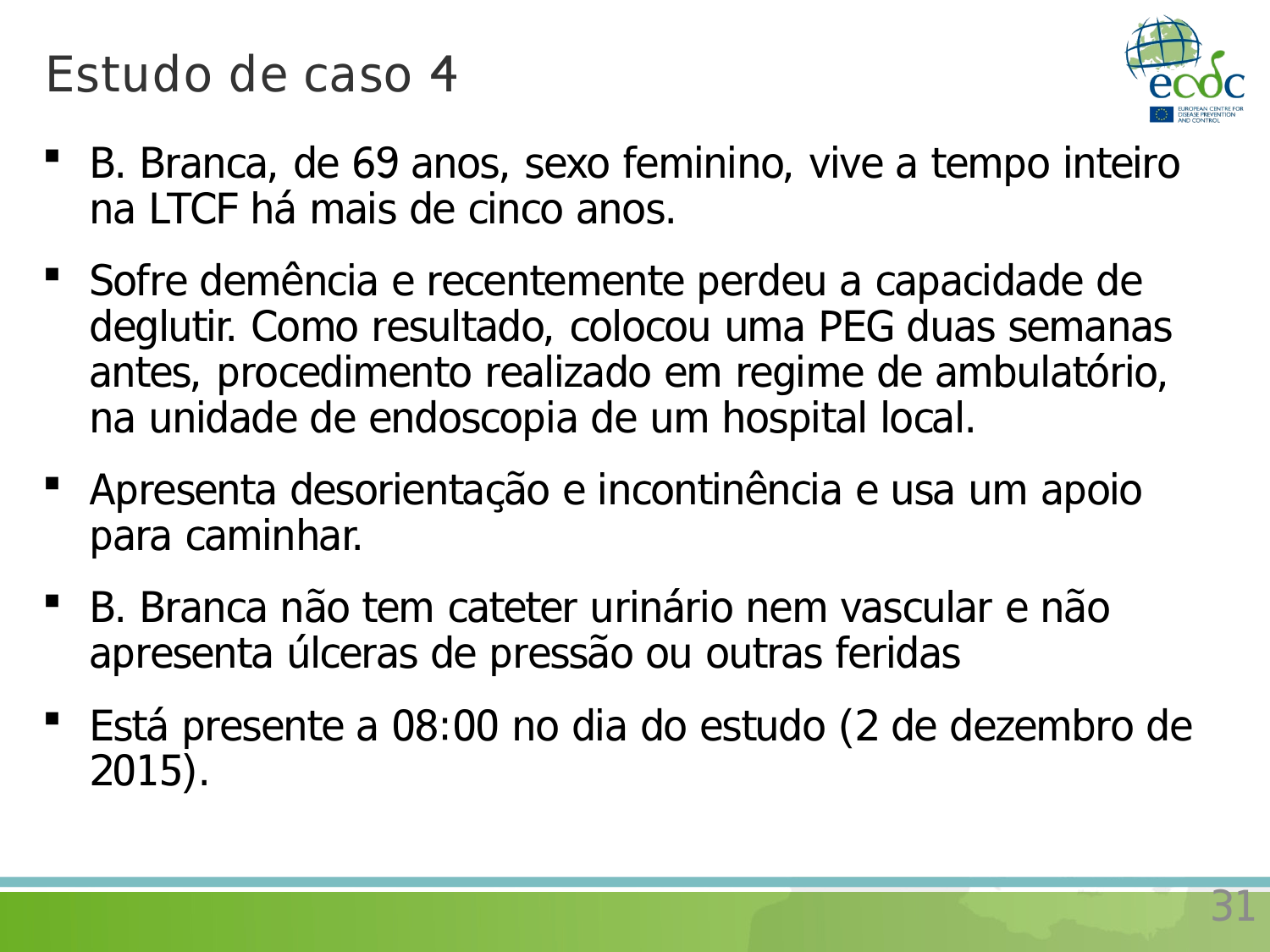

# Estudo de caso 4
B. Branca, de 69 anos, sexo feminino, vive a tempo inteiro na LTCF há mais de cinco anos.
Sofre demência e recentemente perdeu a capacidade de deglutir. Como resultado, colocou uma PEG duas semanas antes, procedimento realizado em regime de ambulatório, na unidade de endoscopia de um hospital local.
Apresenta desorientação e incontinência e usa um apoio para caminhar.
B. Branca não tem cateter urinário nem vascular e não apresenta úlceras de pressão ou outras feridas
Está presente a 08:00 no dia do estudo (2 de dezembro de 2015).

31